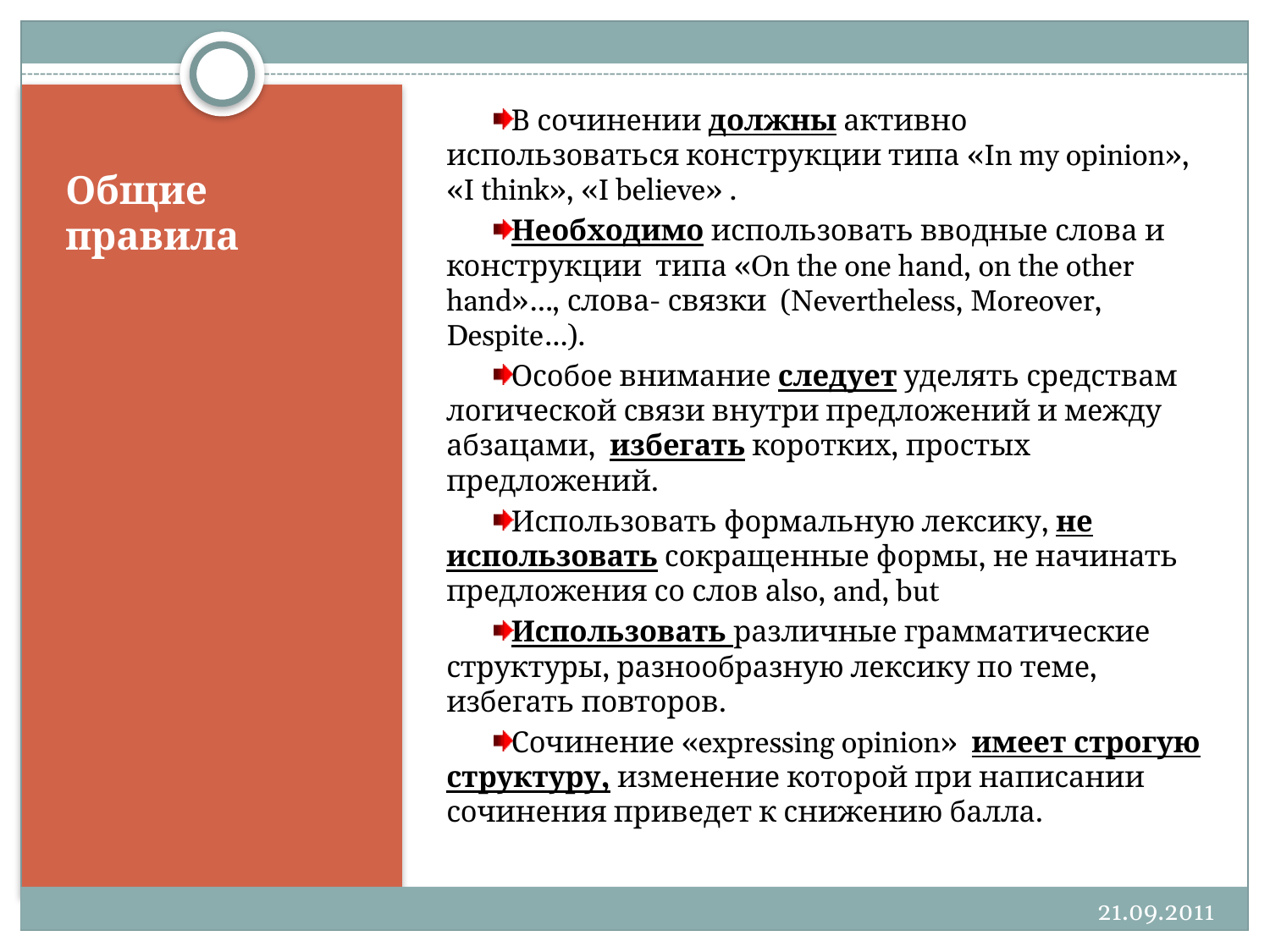

В сочинении должны активно использоваться конструкции типа «In my opinion», «I think», «I believe» .
Необходимо использовать вводные слова и конструкции  типа «On the one hand, on the other hand»…, слова- связки  (Nevertheless, Moreover, Despite…).
Особое внимание следует уделять средствам логической связи внутри предложений и между абзацами,  избегать коротких, простых предложений.
Использовать формальную лексику, не использовать сокращенные формы, не начинать предложения со слов аlso, and, but
Использовать различные грамматические структуры, разнообразную лексику по теме, избегать повторов.
Сочинение «expressing opinion»  имеет строгую структуру, изменение которой при написании сочинения приведет к снижению балла.

# Общие правила
21.09.2011